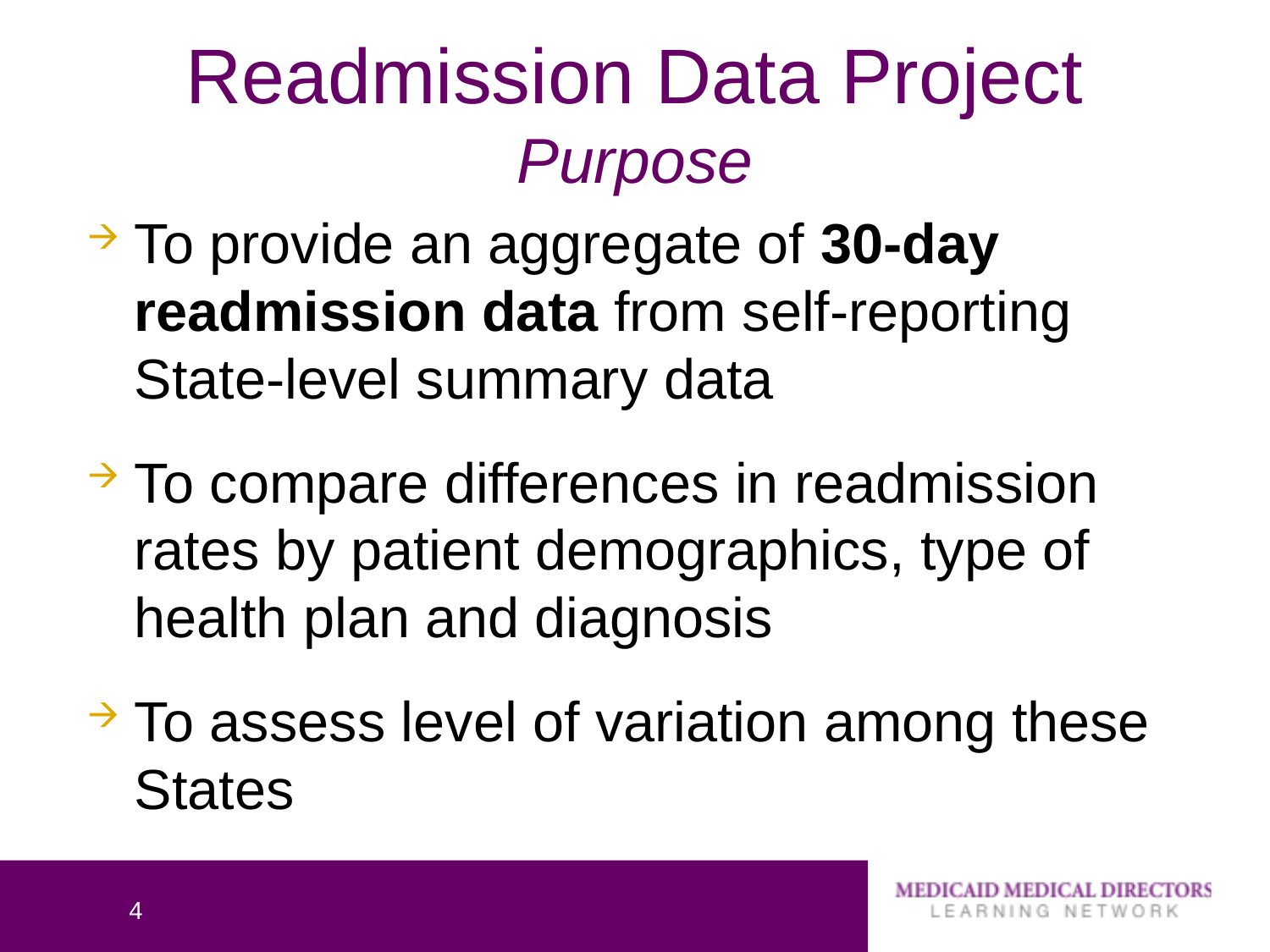

# Readmission Data Project Purpose
To provide an aggregate of 30-day readmission data from self-reporting State-level summary data

To compare differences in readmission rates by patient demographics, type of health plan and diagnosis

To assess level of variation among these States

4